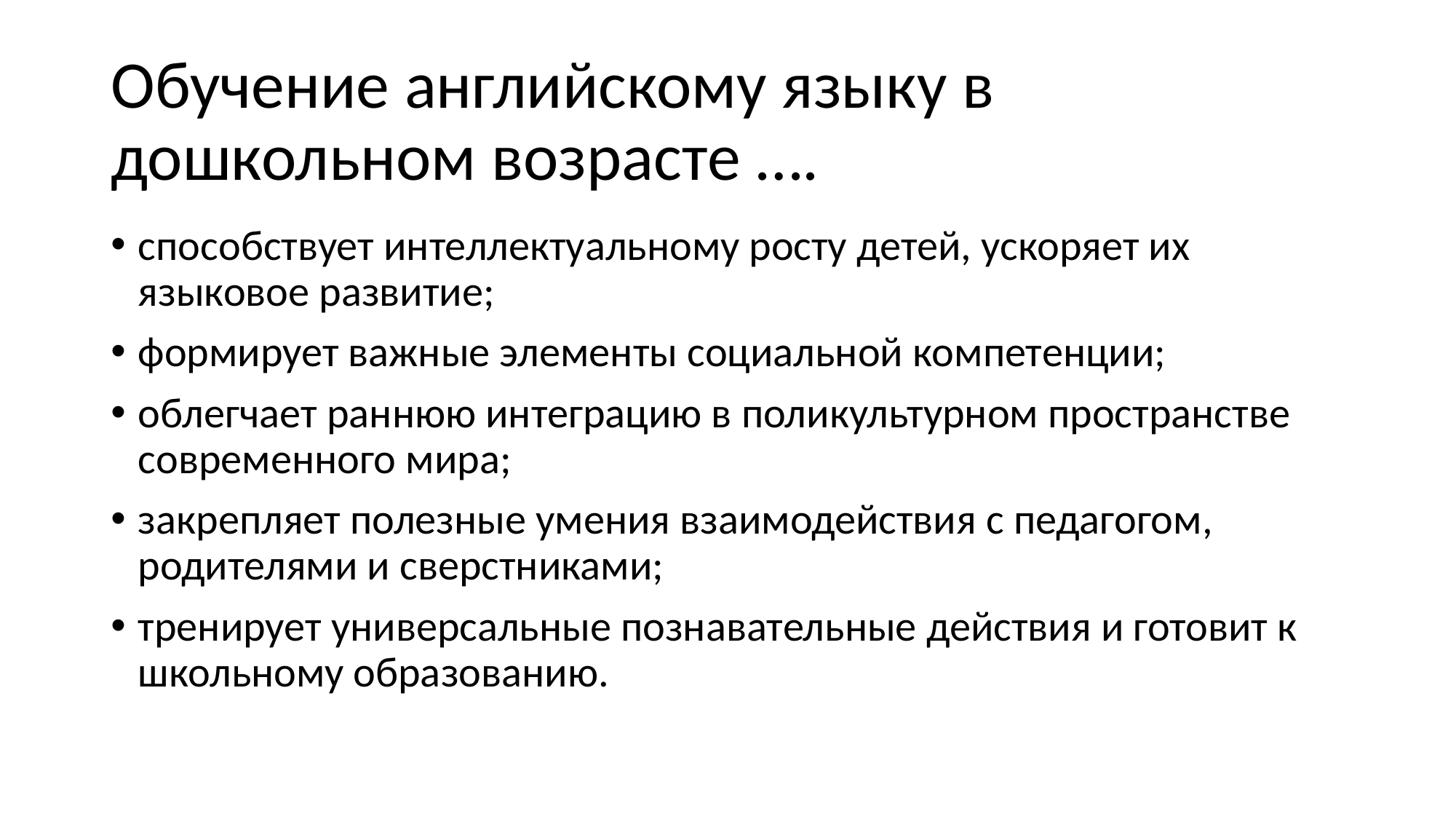

# Обучение английскому языку в дошкольном возрасте ….
способствует интеллектуальному росту детей, ускоряет их языковое развитие;
формирует важные элементы социальной компетенции;
облегчает раннюю интеграцию в поликультурном пространстве современного мира;
закрепляет полезные умения взаимодействия с педагогом, родителями и сверстниками;
тренирует универсальные познавательные действия и готовит к школьному образованию.